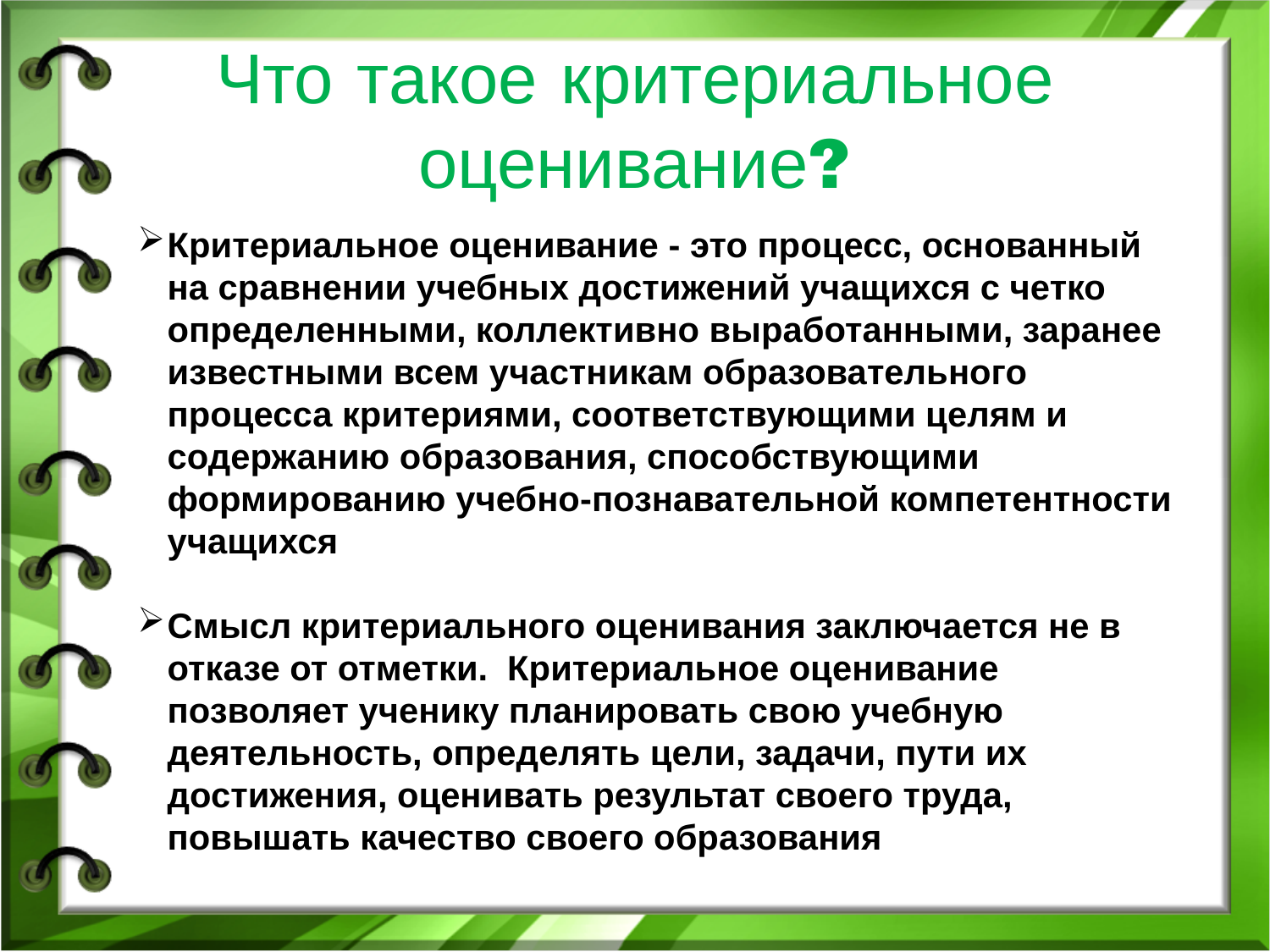

# Что такое критериальное оценивание?
Критериальное оценивание - это процесс, основанный на сравнении учебных достижений учащихся с четко определенными, коллективно выработанными, заранее известными всем участникам образовательного процесса критериями, соответствующими целям и содержанию образования, способствующими формированию учебно-познавательной компетентности учащихся

Смысл критериального оценивания заключается не в отказе от отметки.  Критериальное оценивание позволяет ученику планировать свою учебную деятельность, определять цели, задачи, пути их достижения, оценивать результат своего труда, повышать качество своего образования